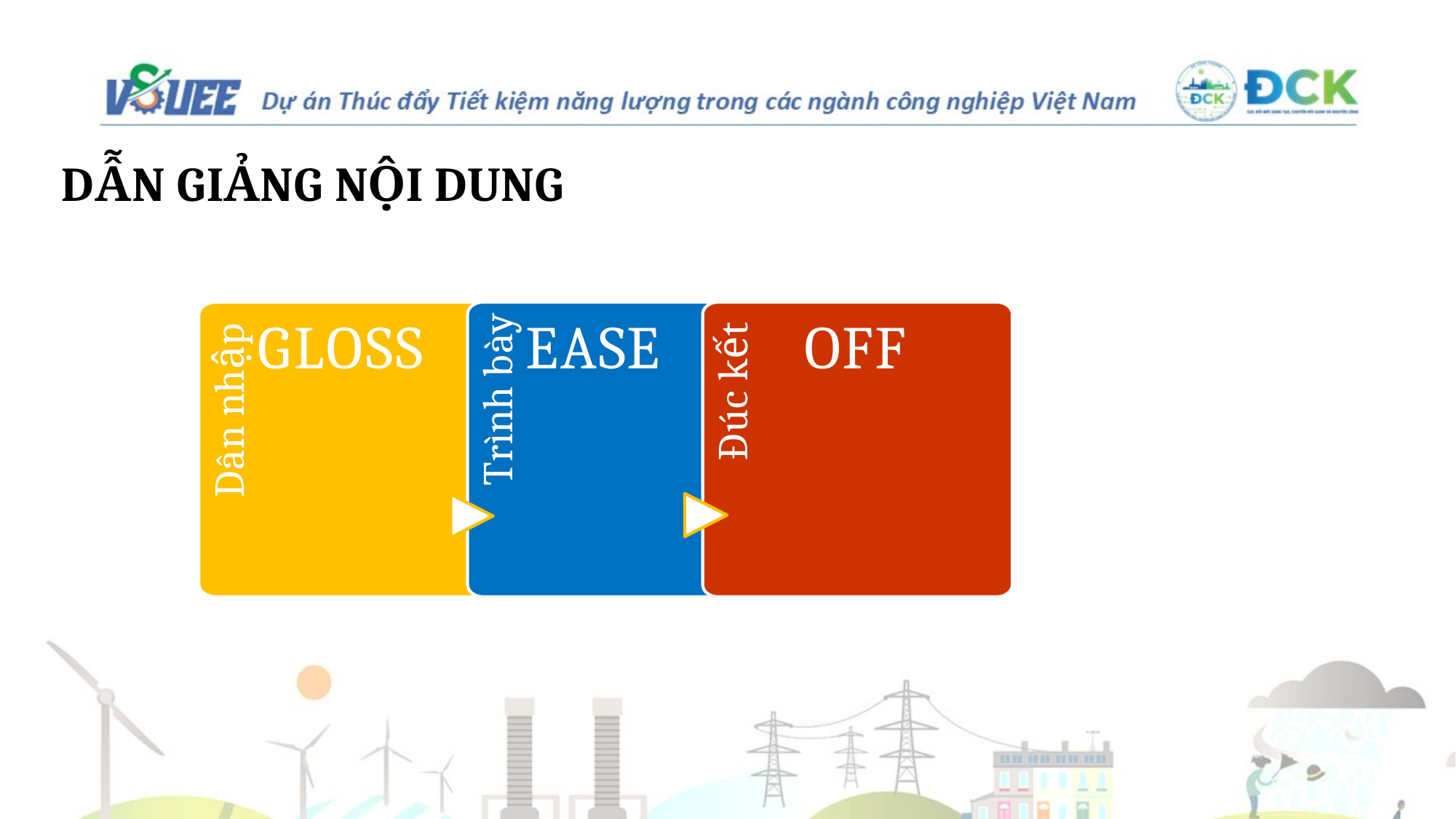

DẪN GIẢNG NỘI DUNG
Dân nhập
Trình bày
Đúc kết
GLOSS
EASE
OFF